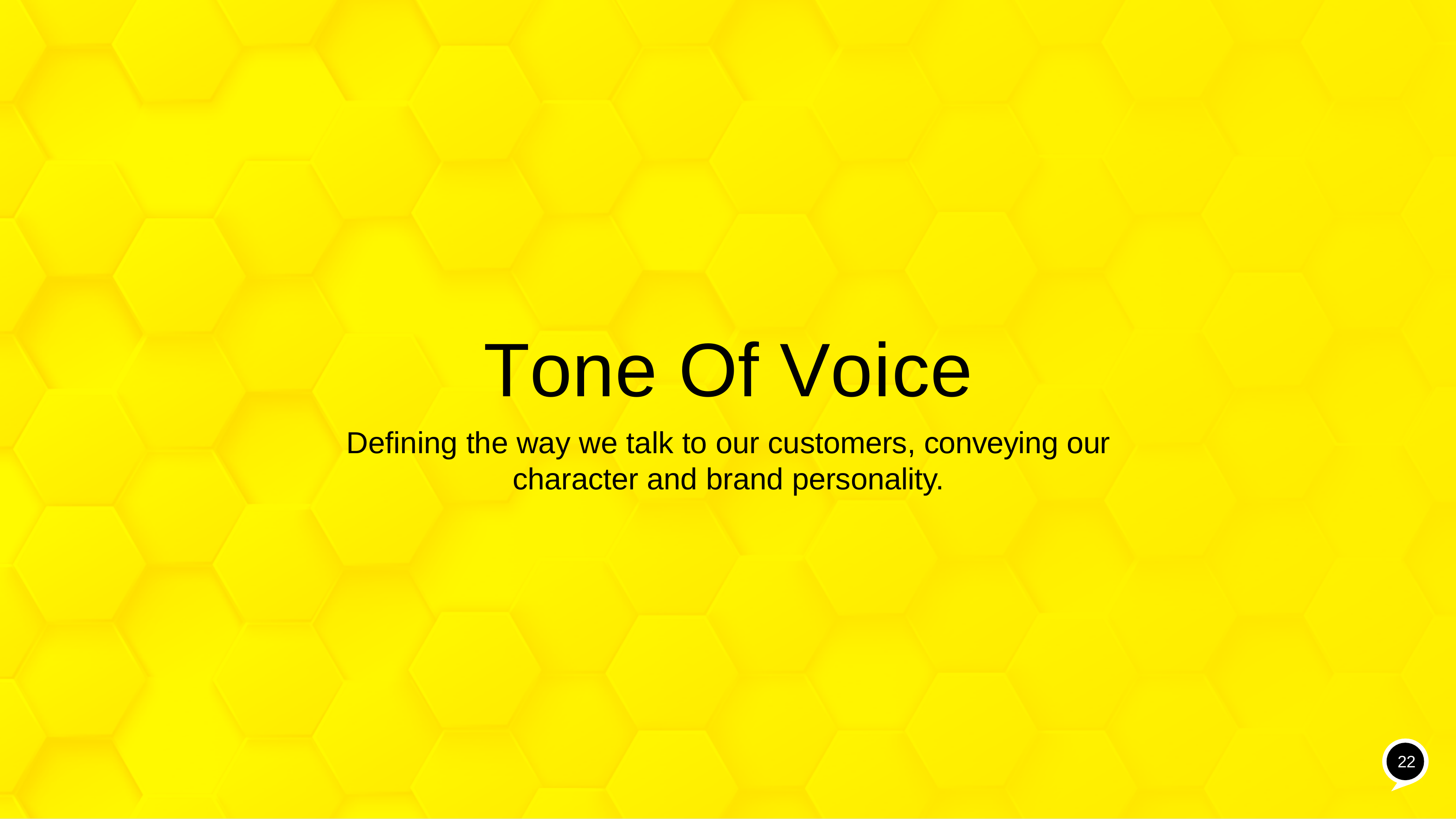

# Tone Of Voice
Defining the way we talk to our customers, conveying our character and brand personality.
22